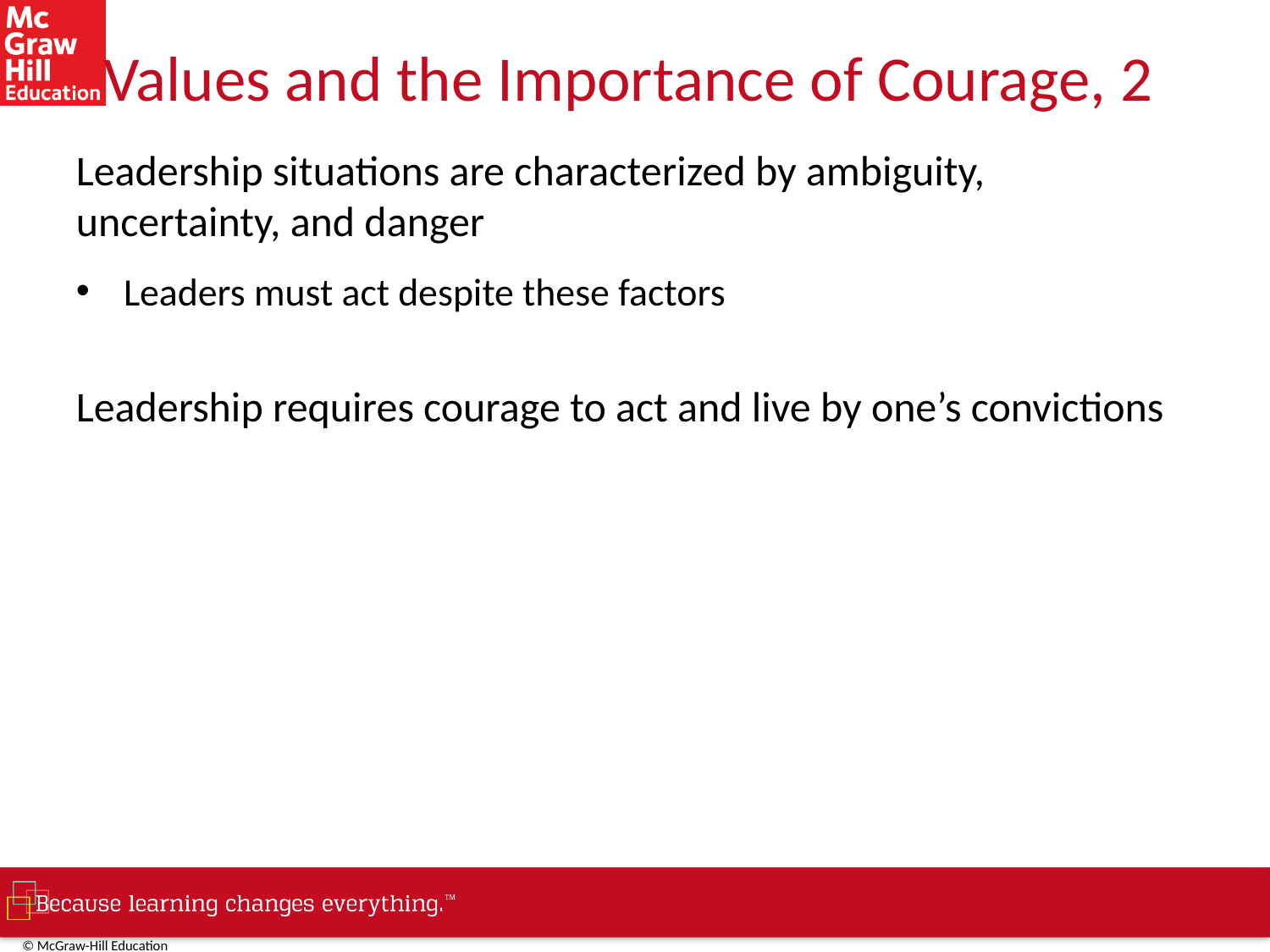

# Values and the Importance of Courage, 2
Leadership situations are characterized by ambiguity, uncertainty, and danger
Leaders must act despite these factors

Leadership requires courage to act and live by one’s convictions